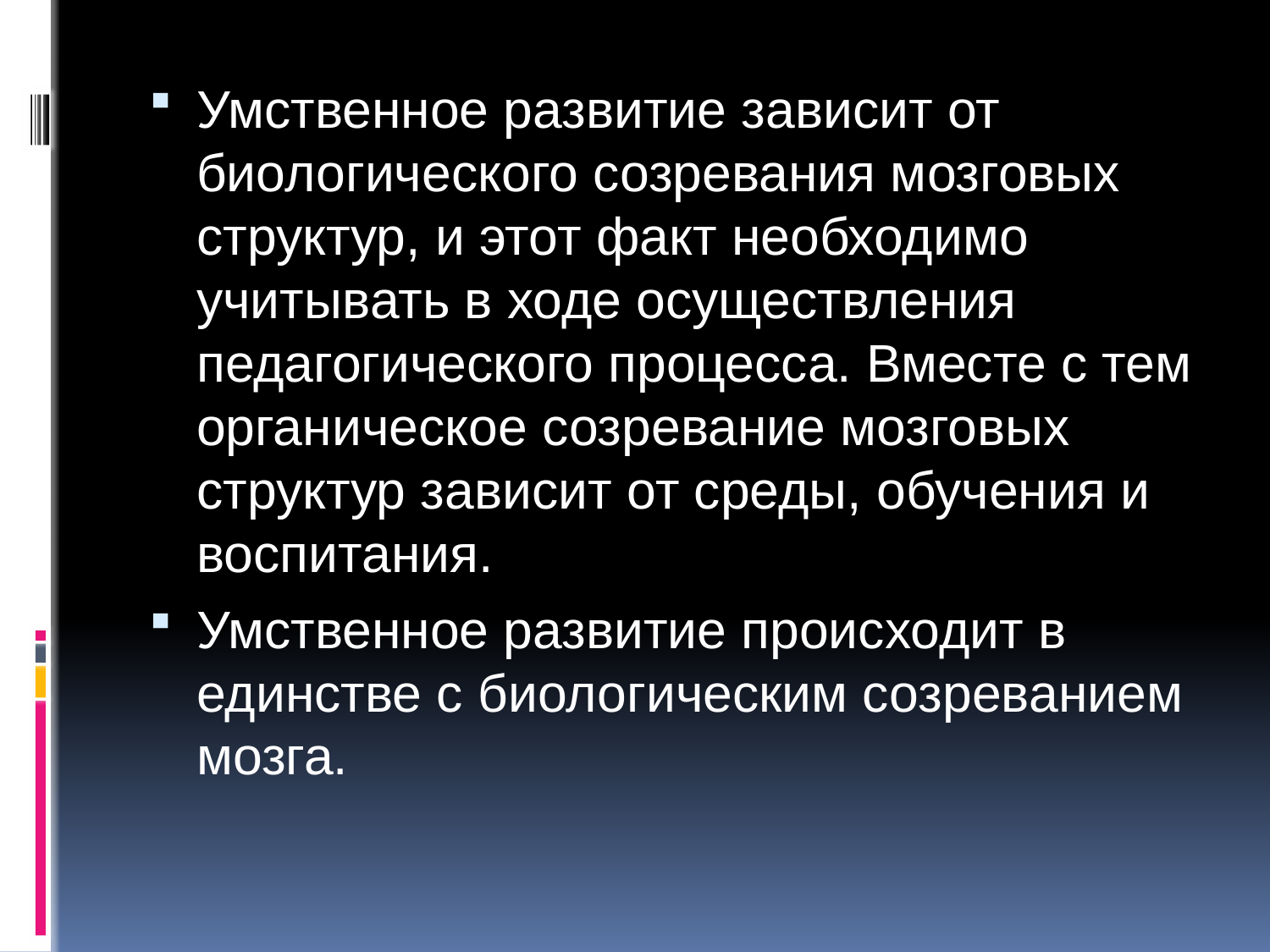

Умственное развитие зависит от биологического созревания мозговых структур, и этот факт необходимо учитывать в ходе осуществления педагогического процесса. Вместе с тем органическое созревание мозговых структур зависит от среды, обучения и воспитания.
Умственное развитие происходит в единстве с биологическим созреванием мозга.